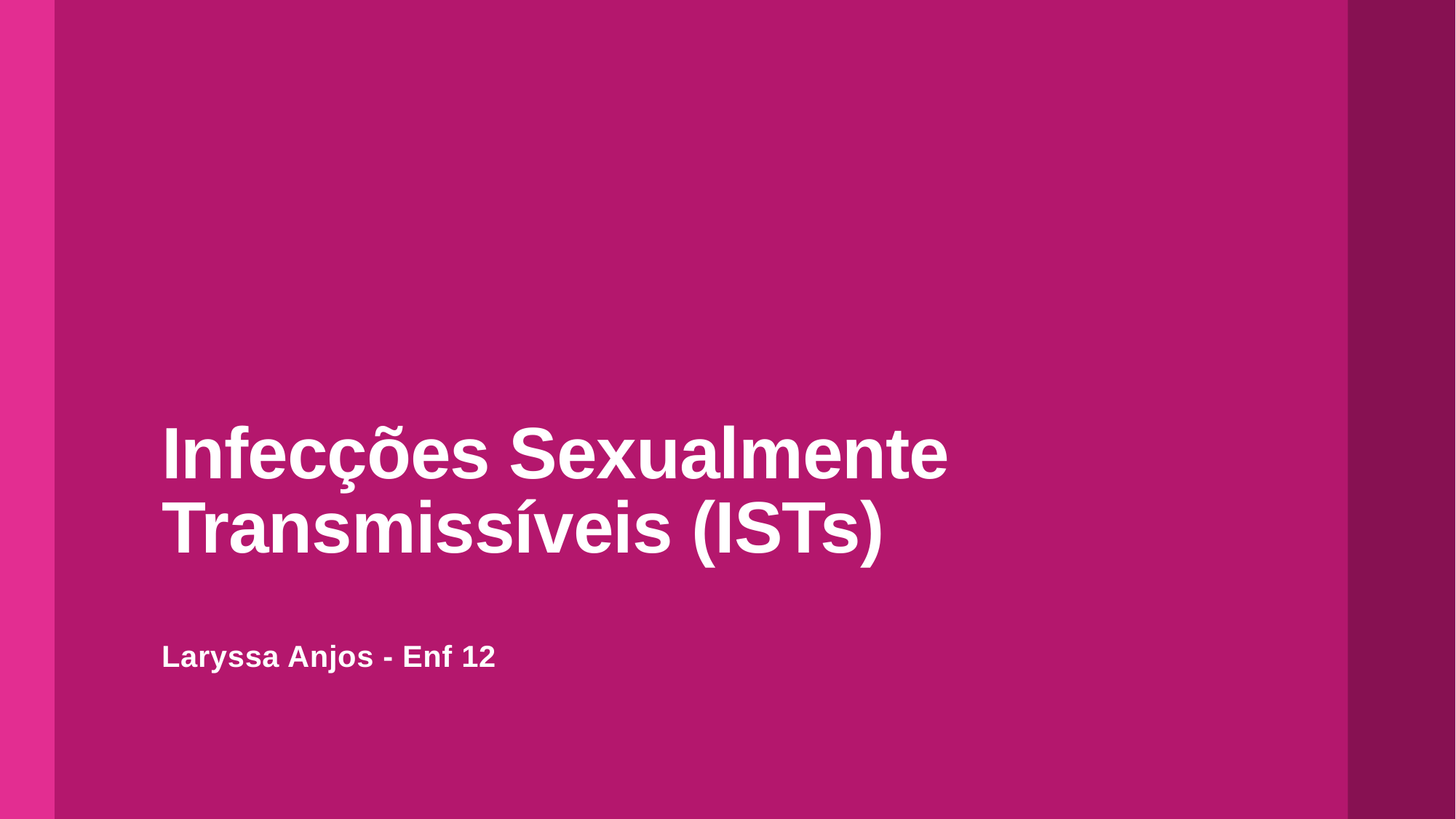

# Infecções Sexualmente Transmissíveis (ISTs)

Laryssa Anjos - Enf 12